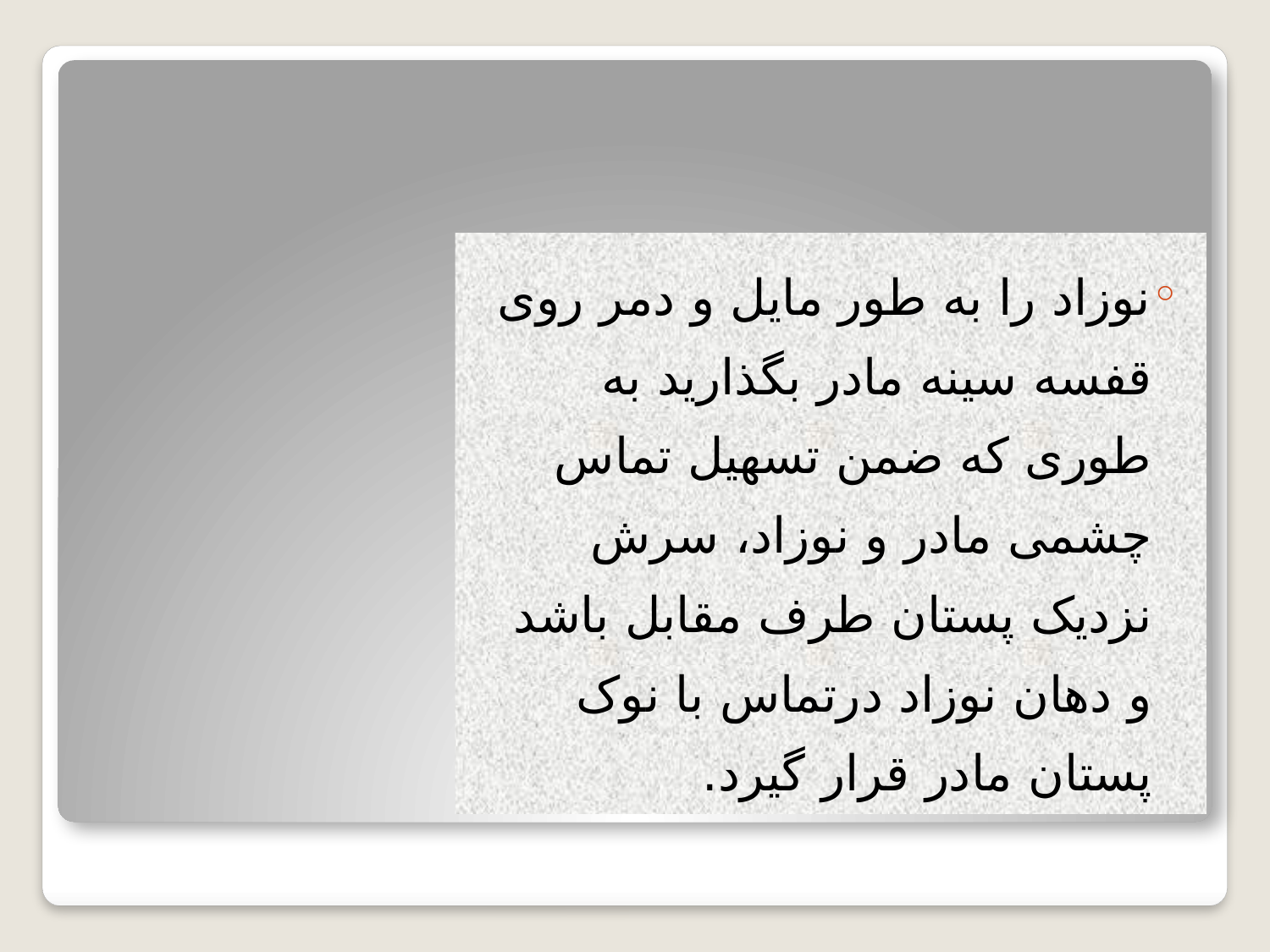

# وظیفه تیم پزشکی در ساعت اول تولد (سزارین با بی حسی ناحیه ای اسپاينال يا اپي دورال)
نوزاد را به طور مایل و دمر روی قفسه سینه مادر بگذارید به طوری که ضمن تسهيل تماس چشمی مادر و نوزاد، سرش نزدیک پستان طرف مقابل باشد و دهان نوزاد درتماس با نوک پستان مادر قرار گيرد.